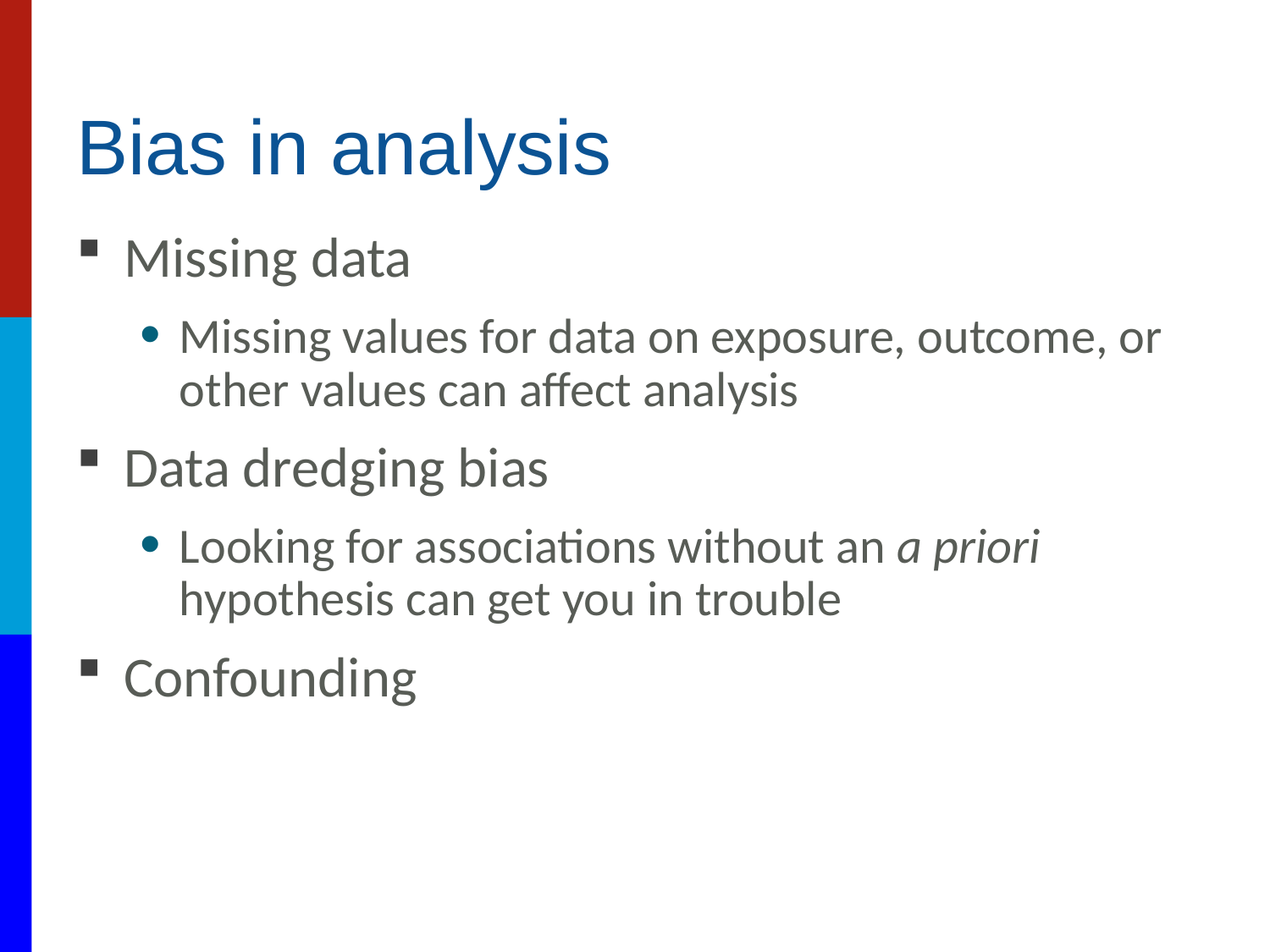

# Bias in analysis
Missing data
Missing values for data on exposure, outcome, or other values can affect analysis
Data dredging bias
Looking for associations without an a priori hypothesis can get you in trouble
Confounding